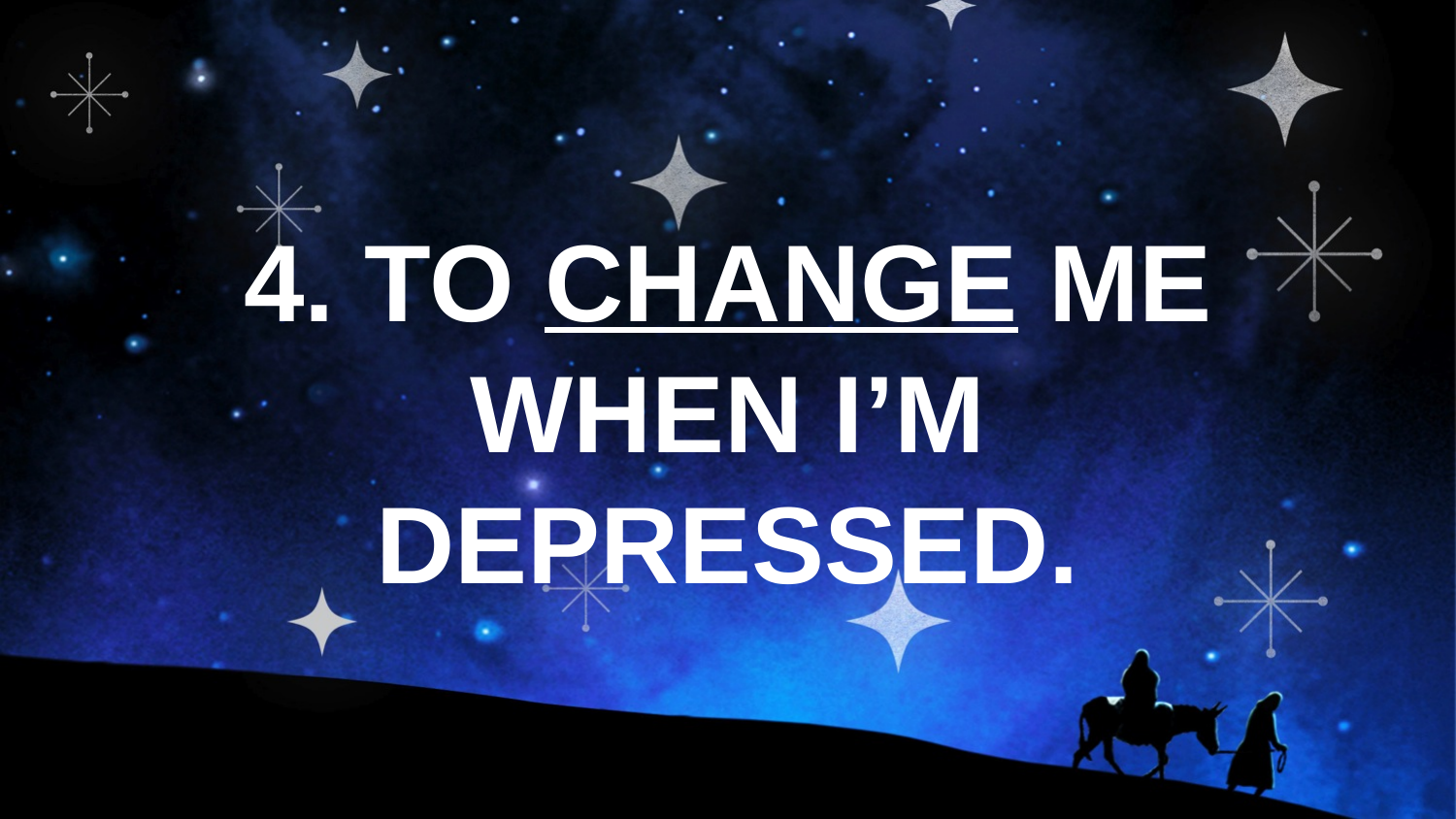

# 4. TO CHANGE ME WHEN I’M DEPRESSED.